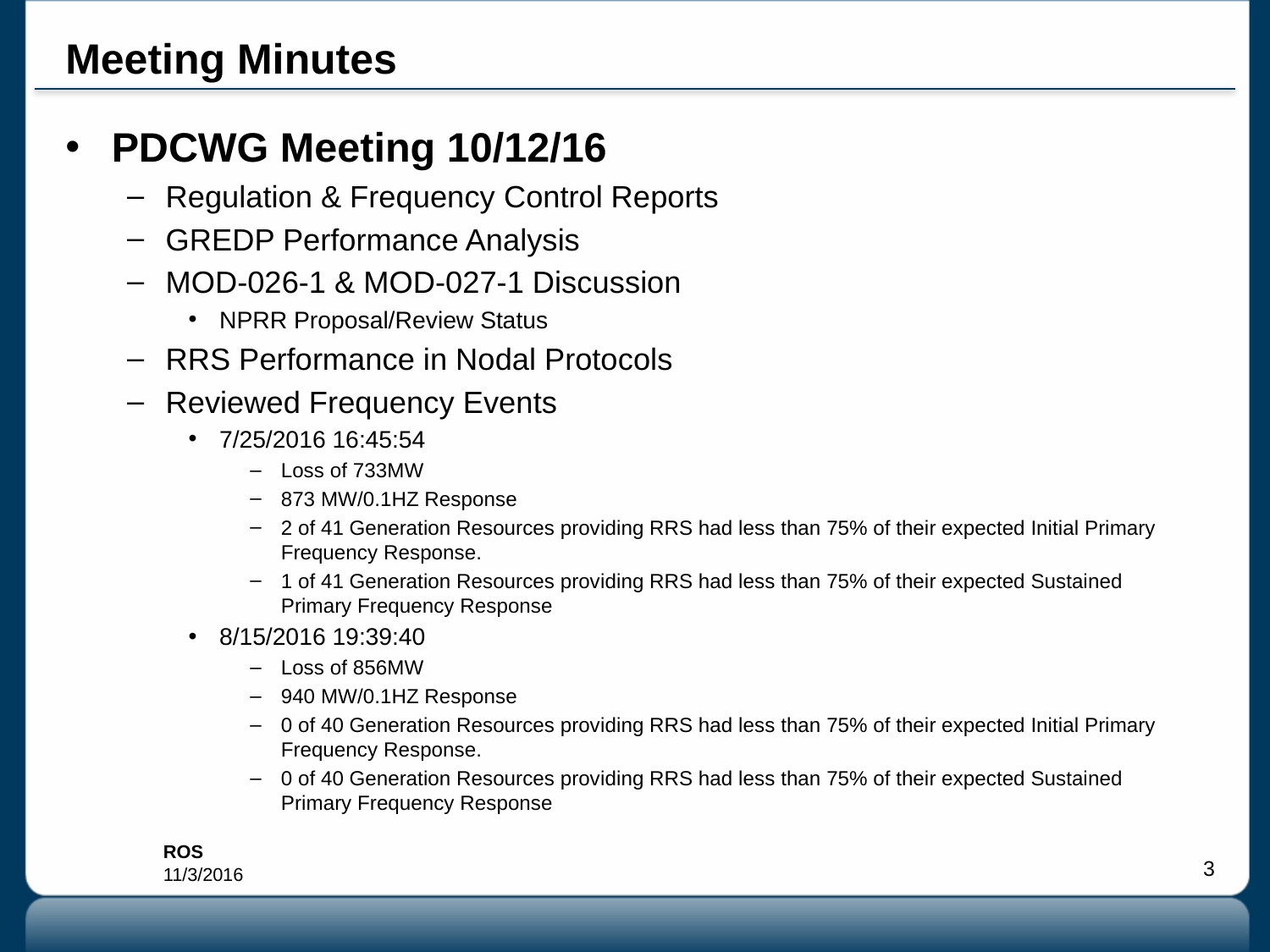

# Meeting Minutes
PDCWG Meeting 10/12/16
Regulation & Frequency Control Reports
GREDP Performance Analysis
MOD-026-1 & MOD-027-1 Discussion
NPRR Proposal/Review Status
RRS Performance in Nodal Protocols
Reviewed Frequency Events
7/25/2016 16:45:54
Loss of 733MW
873 MW/0.1HZ Response
2 of 41 Generation Resources providing RRS had less than 75% of their expected Initial Primary Frequency Response.
1 of 41 Generation Resources providing RRS had less than 75% of their expected Sustained Primary Frequency Response
8/15/2016 19:39:40
Loss of 856MW
940 MW/0.1HZ Response
0 of 40 Generation Resources providing RRS had less than 75% of their expected Initial Primary Frequency Response.
0 of 40 Generation Resources providing RRS had less than 75% of their expected Sustained Primary Frequency Response